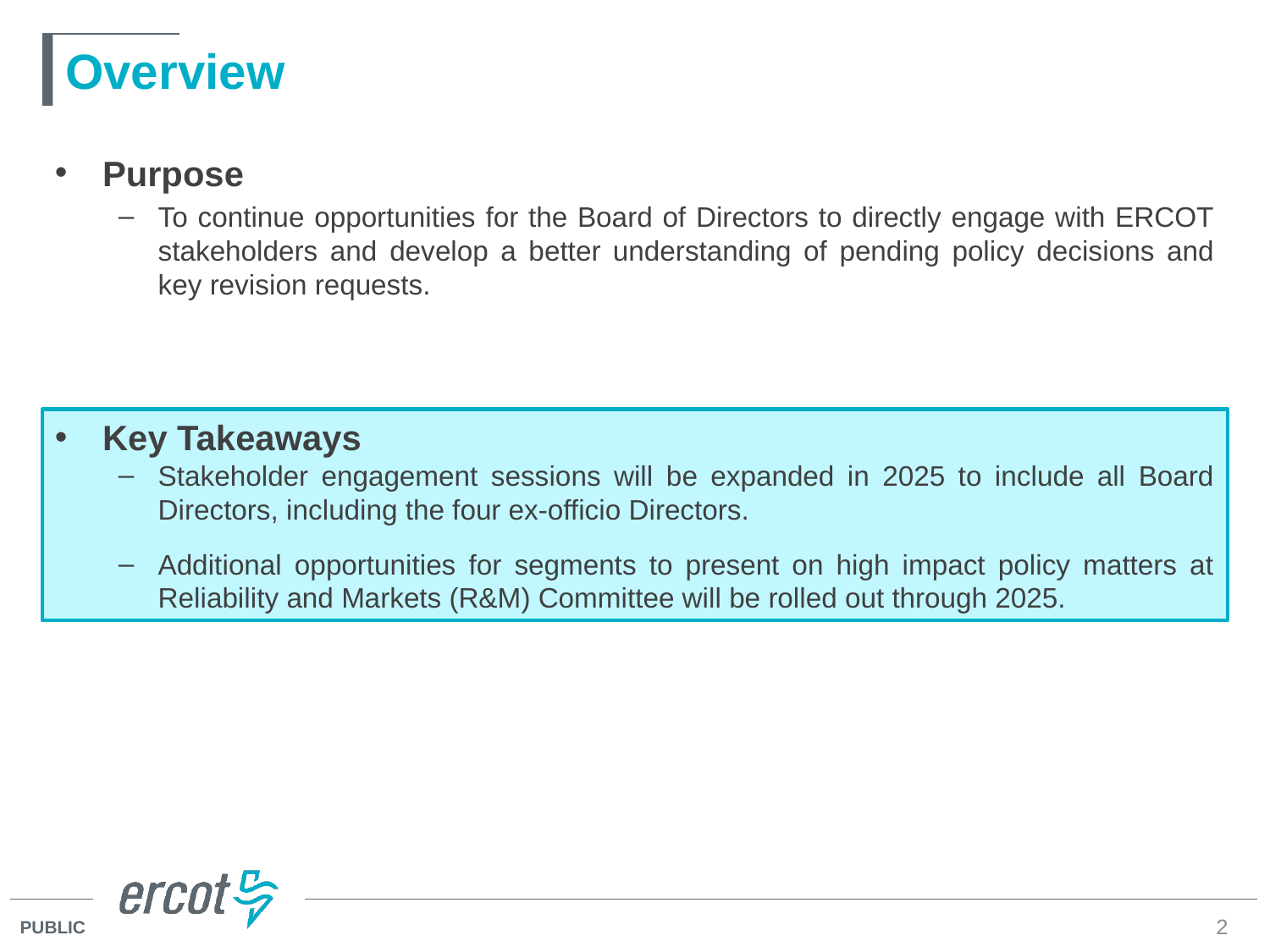

# Overview
Purpose
To continue opportunities for the Board of Directors to directly engage with ERCOT stakeholders and develop a better understanding of pending policy decisions and key revision requests.

Key Takeaways
Stakeholder engagement sessions will be expanded in 2025 to include all Board Directors, including the four ex-officio Directors.
Additional opportunities for segments to present on high impact policy matters at Reliability and Markets (R&M) Committee will be rolled out through 2025.
2